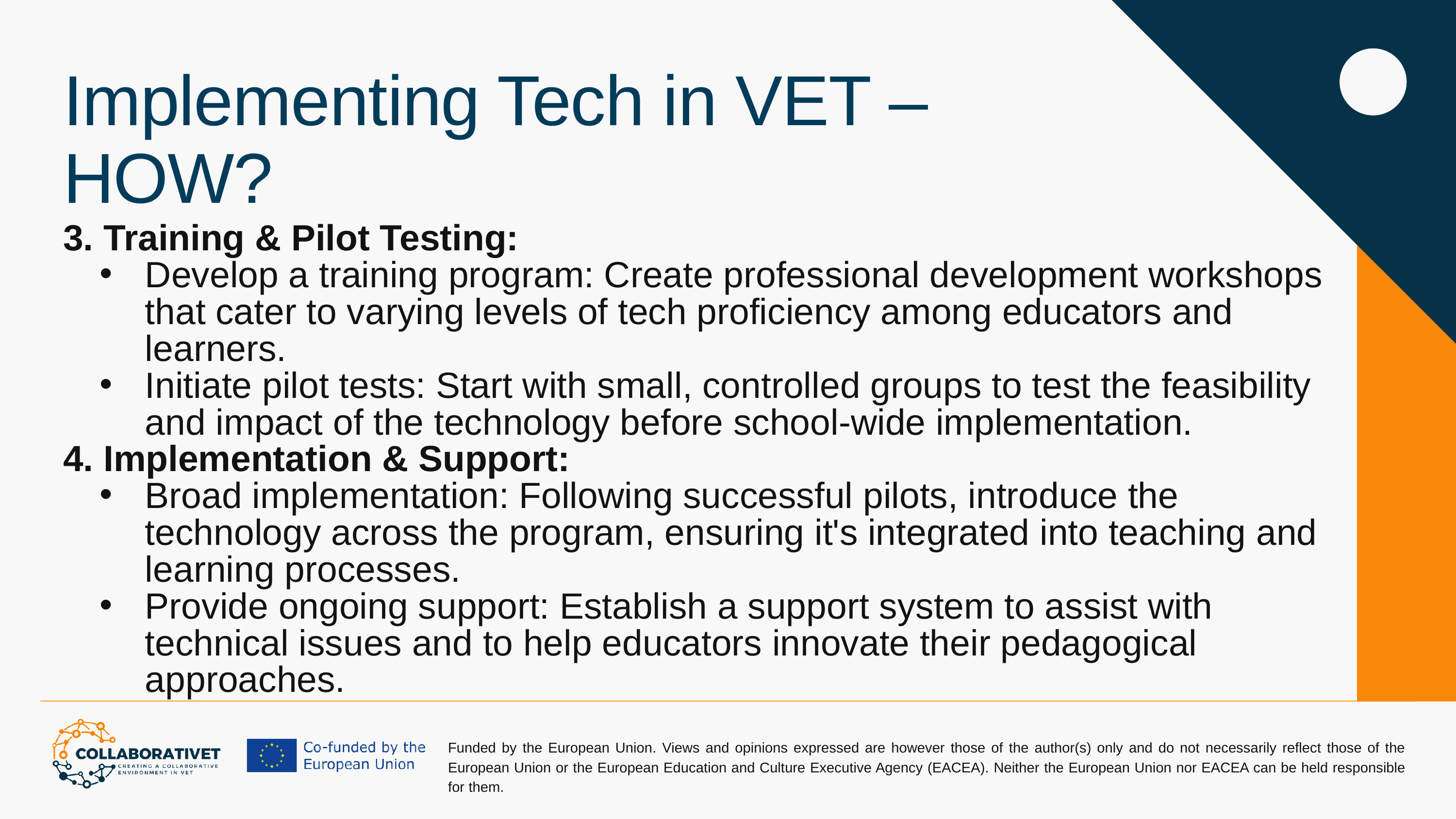

Implementing Tech in VET – HOW?
3. Training & Pilot Testing:
Develop a training program: Create professional development workshops that cater to varying levels of tech proficiency among educators and learners.
Initiate pilot tests: Start with small, controlled groups to test the feasibility and impact of the technology before school-wide implementation.
4. Implementation & Support:
Broad implementation: Following successful pilots, introduce the technology across the program, ensuring it's integrated into teaching and learning processes.
Provide ongoing support: Establish a support system to assist with technical issues and to help educators innovate their pedagogical approaches.

Funded by the European Union. Views and opinions expressed are however those of the author(s) only and do not necessarily reflect those of the European Union or the European Education and Culture Executive Agency (EACEA). Neither the European Union nor EACEA can be held responsible for them.